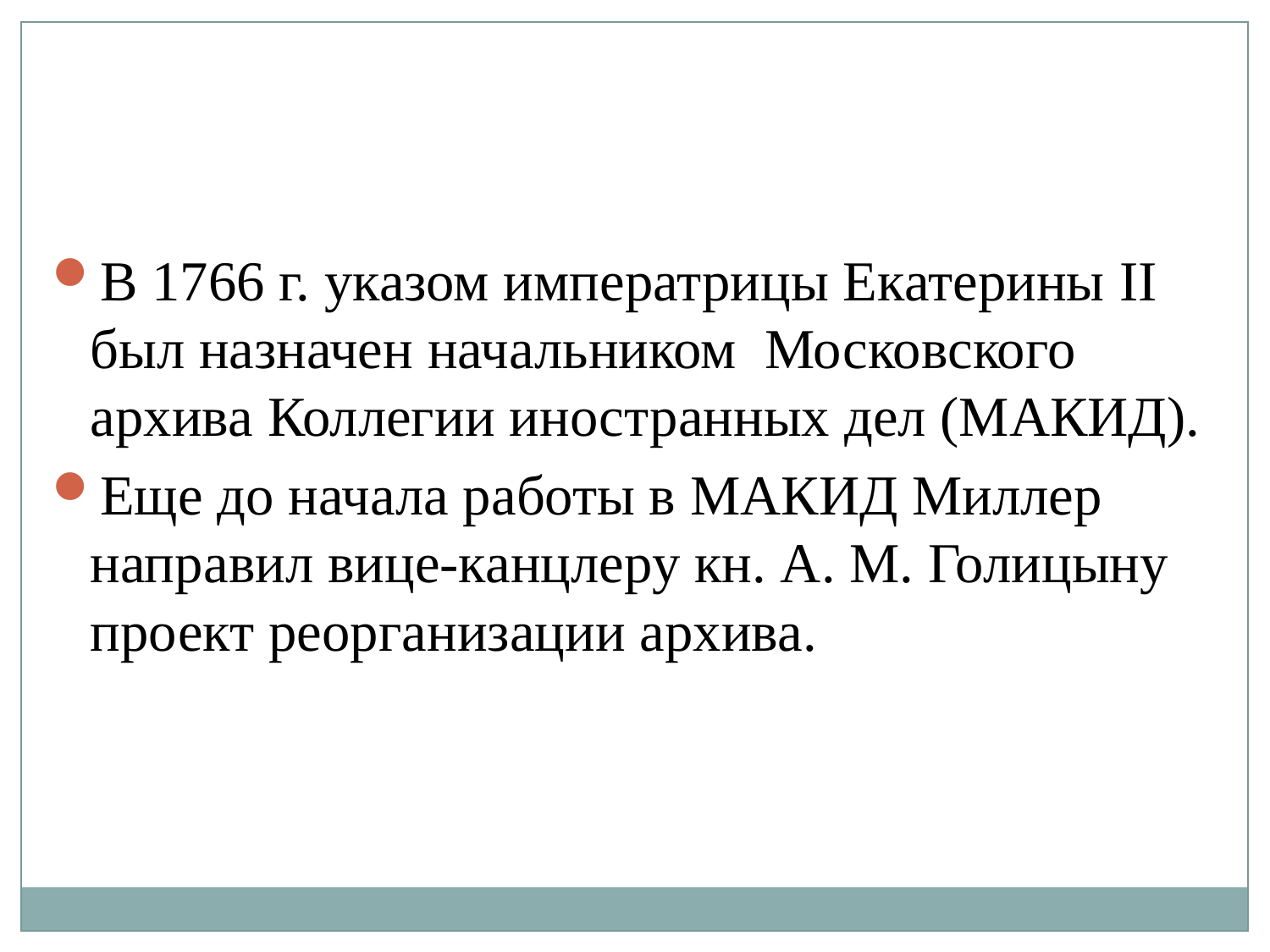

В 1766 г. указом императрицы Екатерины II был назначен начальником  Московского архива Коллегии иностранных дел (МАКИД).
Еще до начала работы в МАКИД Миллер направил вице-канцлеру кн. А. М. Голицыну проект реорганизации архива.